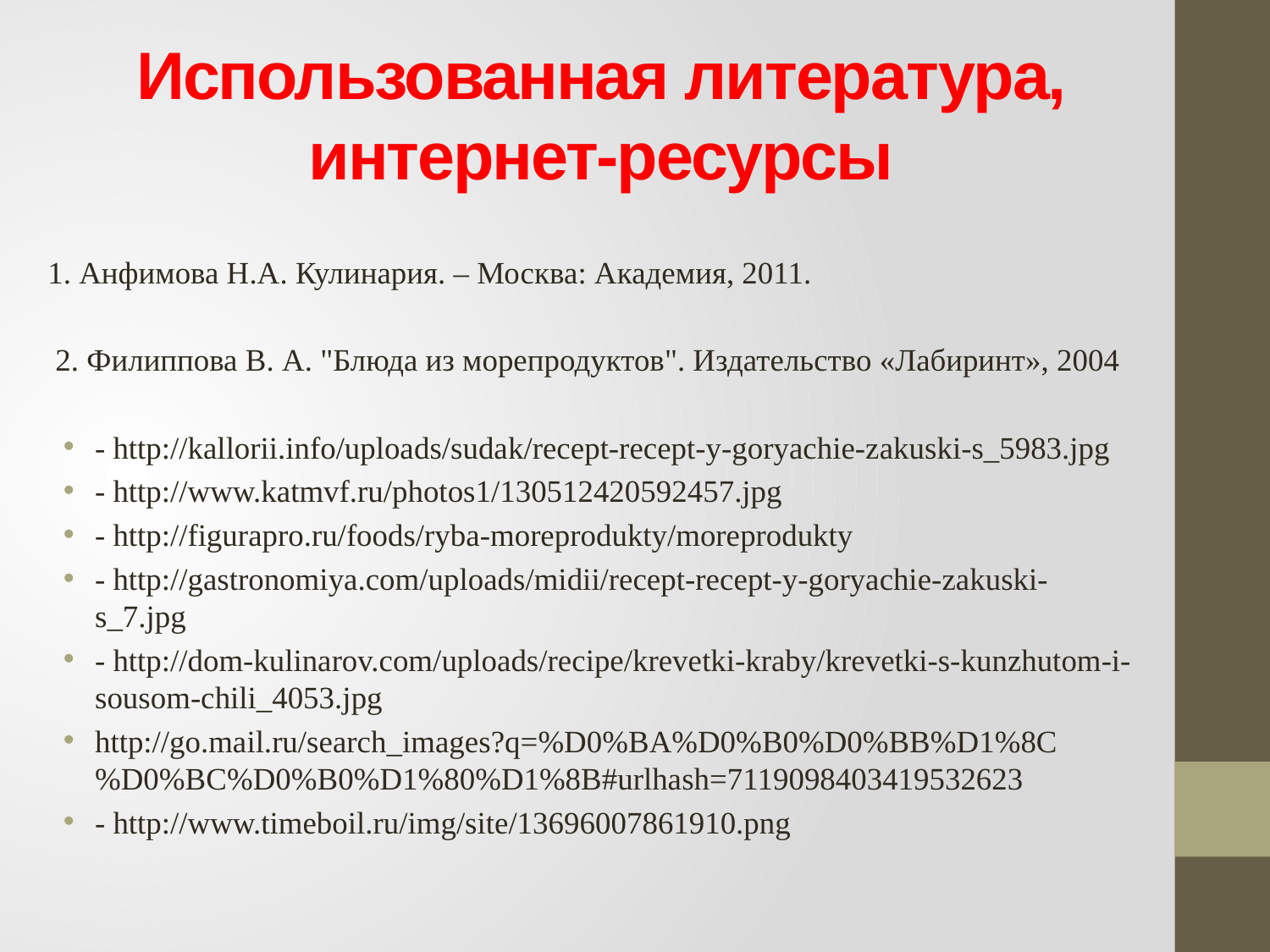

# Использованная литература, интернет-ресурсы
1. Анфимова Н.А. Кулинария. – Москва: Академия, 2011.

 2. Филиппова В. А. "Блюда из морепродуктов". Издательство «Лабиринт», 2004

- http://kallorii.info/uploads/sudak/recept-recept-y-goryachie-zakuski-s_5983.jpg
- http://www.katmvf.ru/photos1/130512420592457.jpg
- http://figurapro.ru/foods/ryba-moreprodukty/moreprodukty
- http://gastronomiya.com/uploads/midii/recept-recept-y-goryachie-zakuski-s_7.jpg
- http://dom-kulinarov.com/uploads/recipe/krevetki-kraby/krevetki-s-kunzhutom-i-sousom-chili_4053.jpg
http://go.mail.ru/search_images?q=%D0%BA%D0%B0%D0%BB%D1%8C%D0%BC%D0%B0%D1%80%D1%8B#urlhash=7119098403419532623
- http://www.timeboil.ru/img/site/13696007861910.png